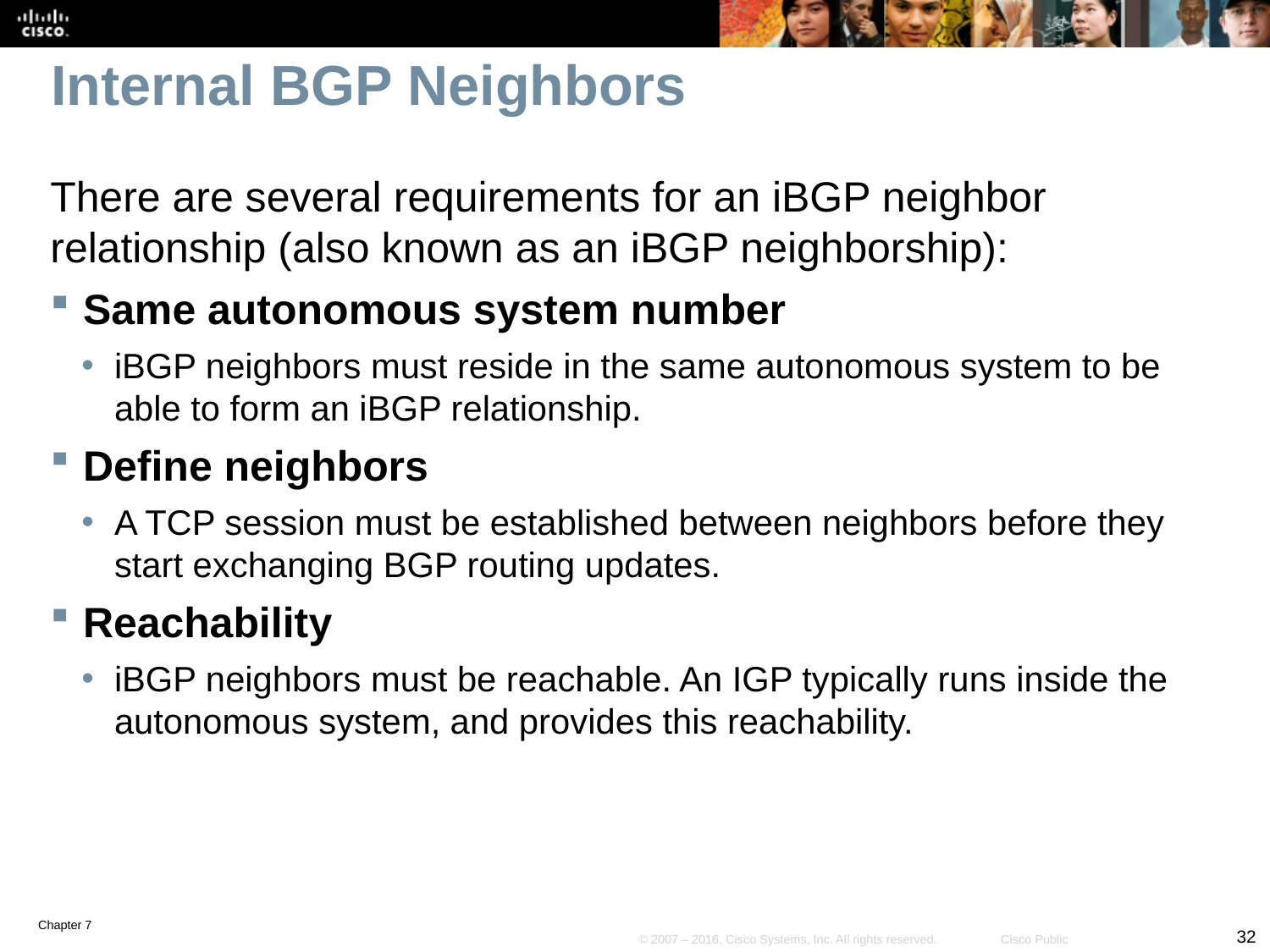

# Internal BGP Neighbors
There are several requirements for an iBGP neighbor relationship (also known as an iBGP neighborship):
Same autonomous system number
iBGP neighbors must reside in the same autonomous system to be able to form an iBGP relationship.
Define neighbors
A TCP session must be established between neighbors before they start exchanging BGP routing updates.
Reachability
iBGP neighbors must be reachable. An IGP typically runs inside the autonomous system, and provides this reachability.